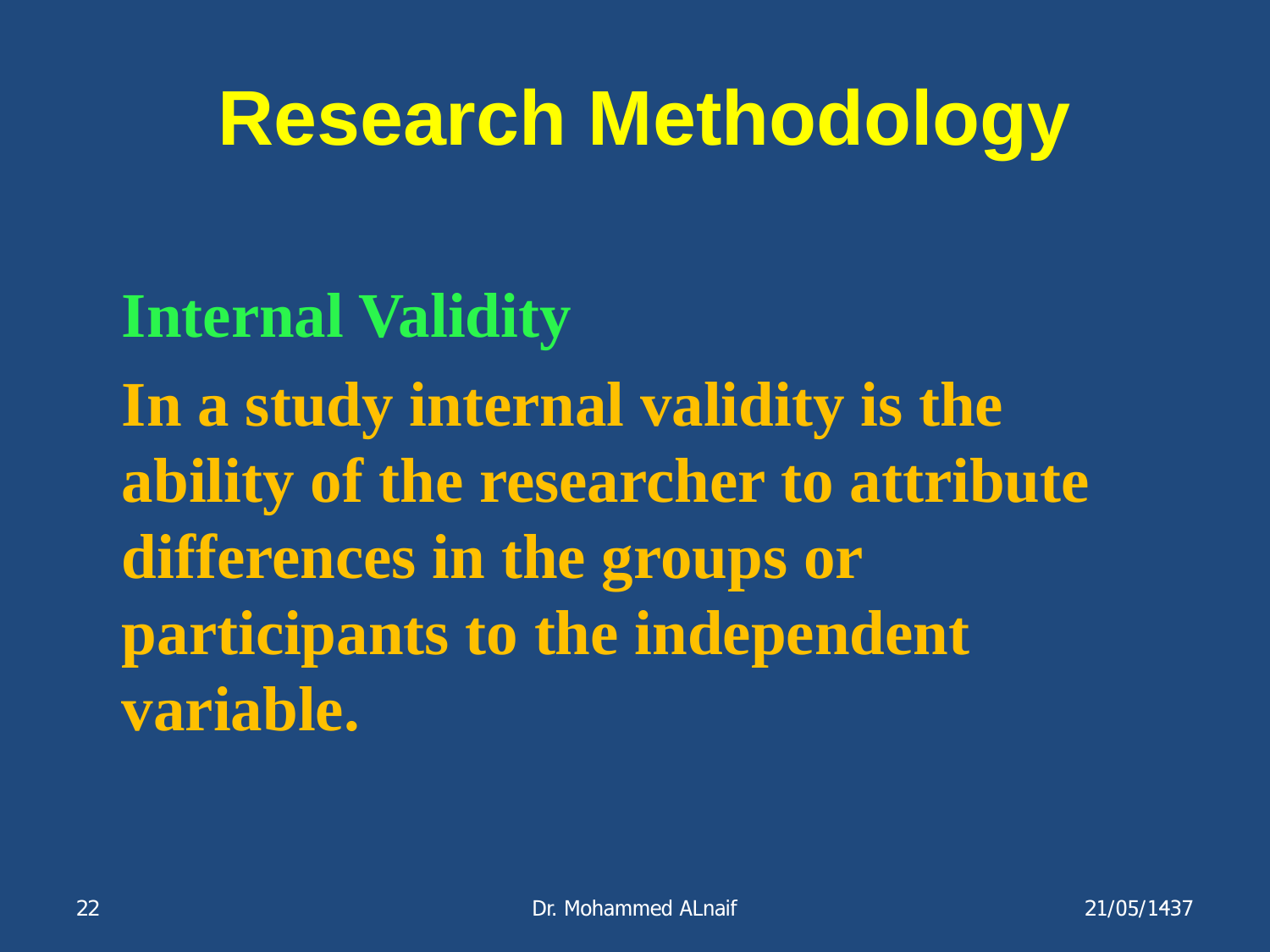

# Research Methodology
Internal Validity
In a study internal validity is the ability of the researcher to attribute differences in the groups or participants to the independent variable.
22
Dr. Mohammed ALnaif
21/05/1437